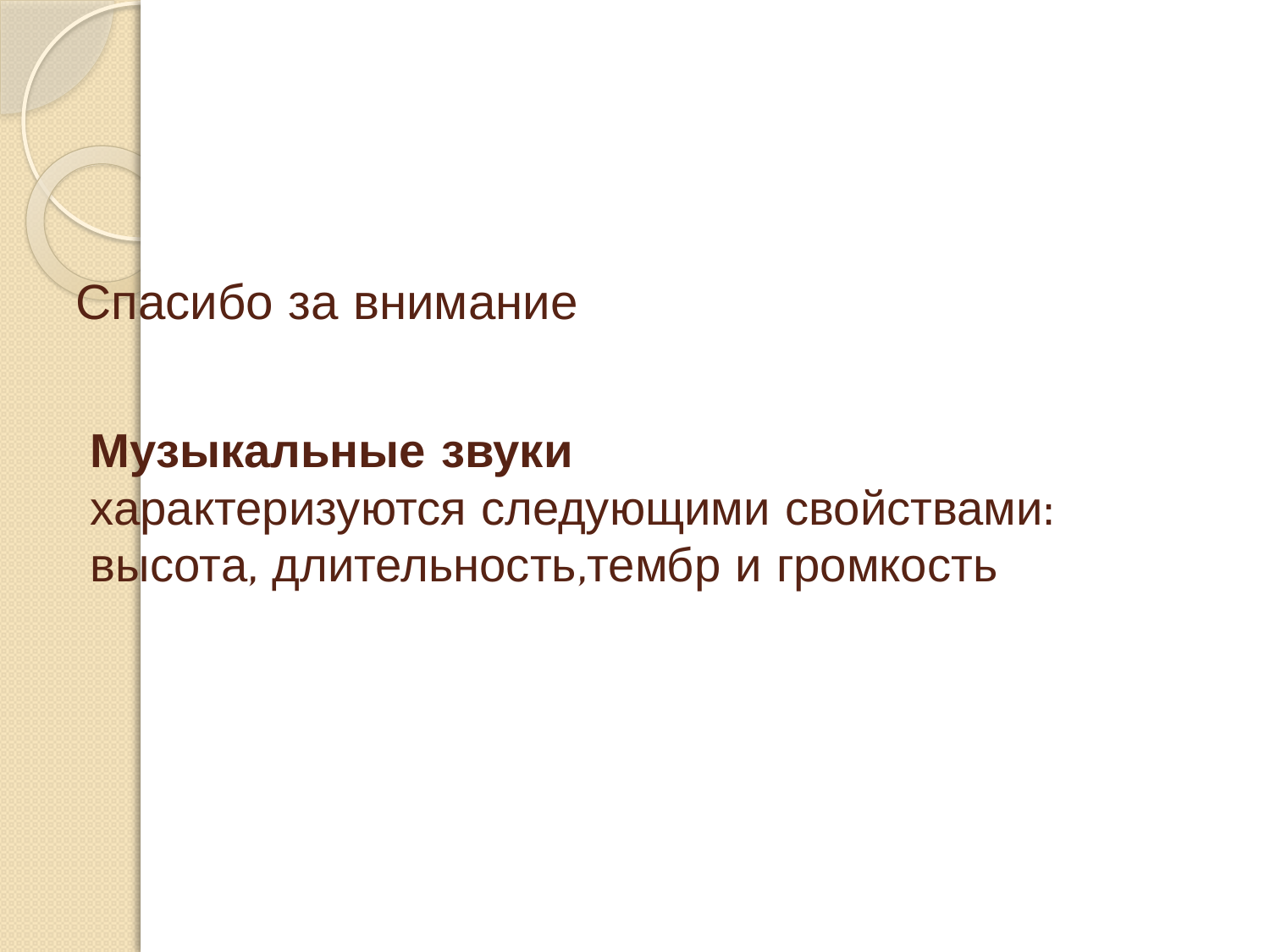

# Спасибо за внимание  Музыкальные звуки  характеризуются следующими свойствами: высота, длительность,тембр и громкость